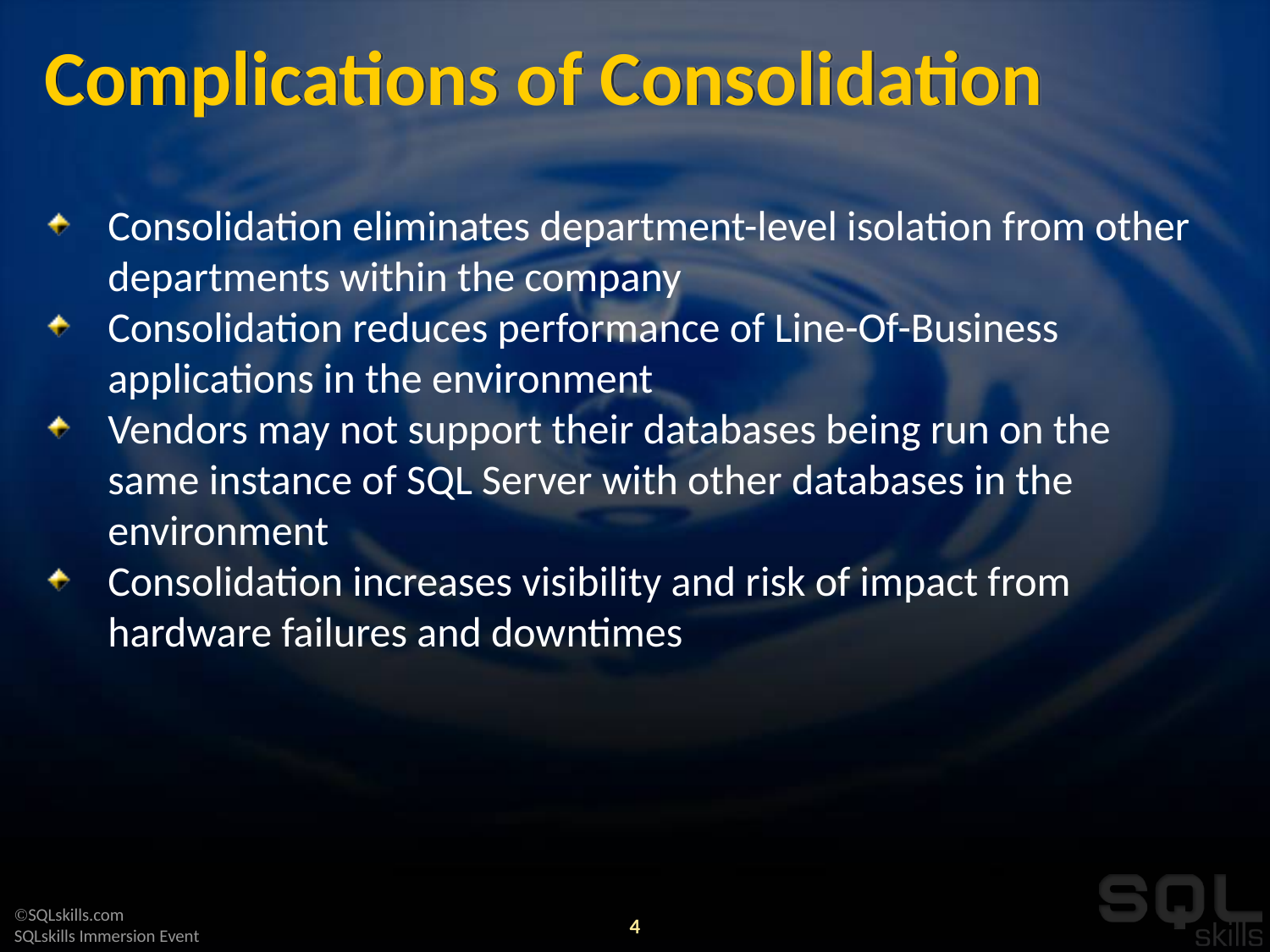

# Complications of Consolidation
Consolidation eliminates department-level isolation from other departments within the company
Consolidation reduces performance of Line-Of-Business applications in the environment
Vendors may not support their databases being run on the same instance of SQL Server with other databases in the environment
Consolidation increases visibility and risk of impact from hardware failures and downtimes

4